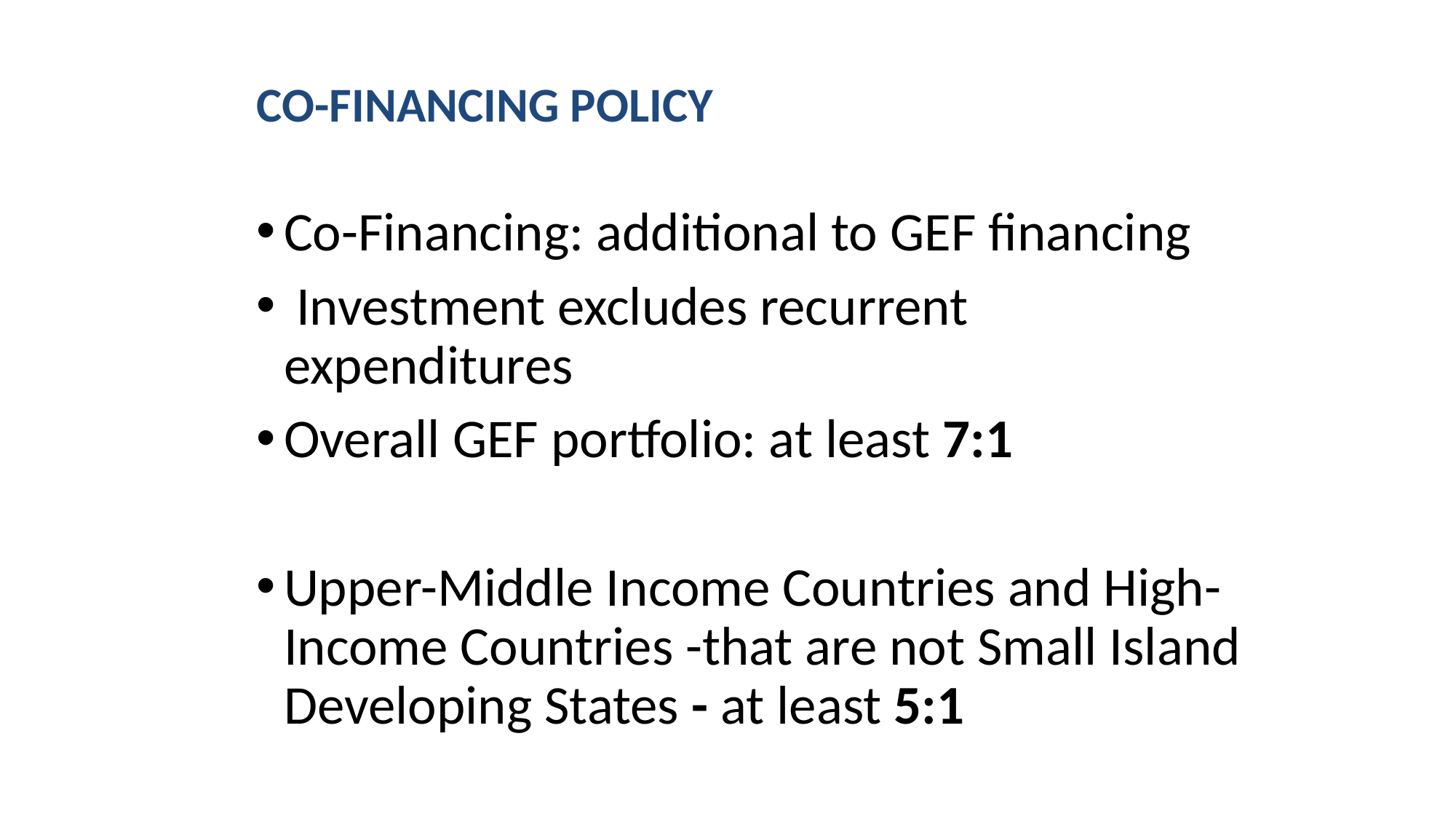

# CO-FINANCING POLICY

Co-Financing: additional to GEF financing
 Investment excludes recurrent expenditures
Overall GEF portfolio: at least 7:1

Upper-Middle Income Countries and High-Income Countries -that are not Small Island Developing States - at least 5:1